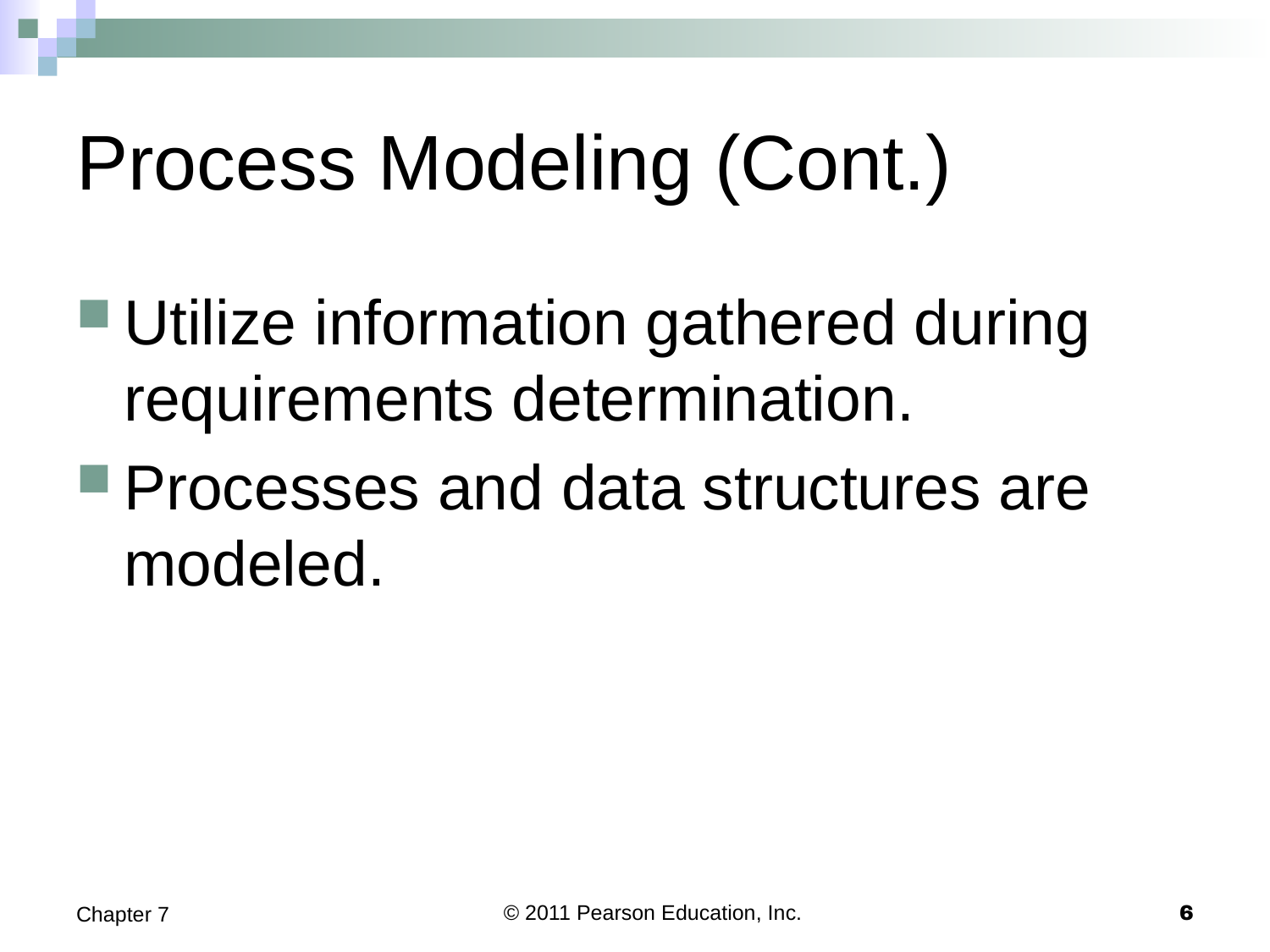

# Process Modeling (Cont.)
Utilize information gathered during requirements determination.
Processes and data structures are modeled.
Chapter 7
© 2011 Pearson Education, Inc.
6